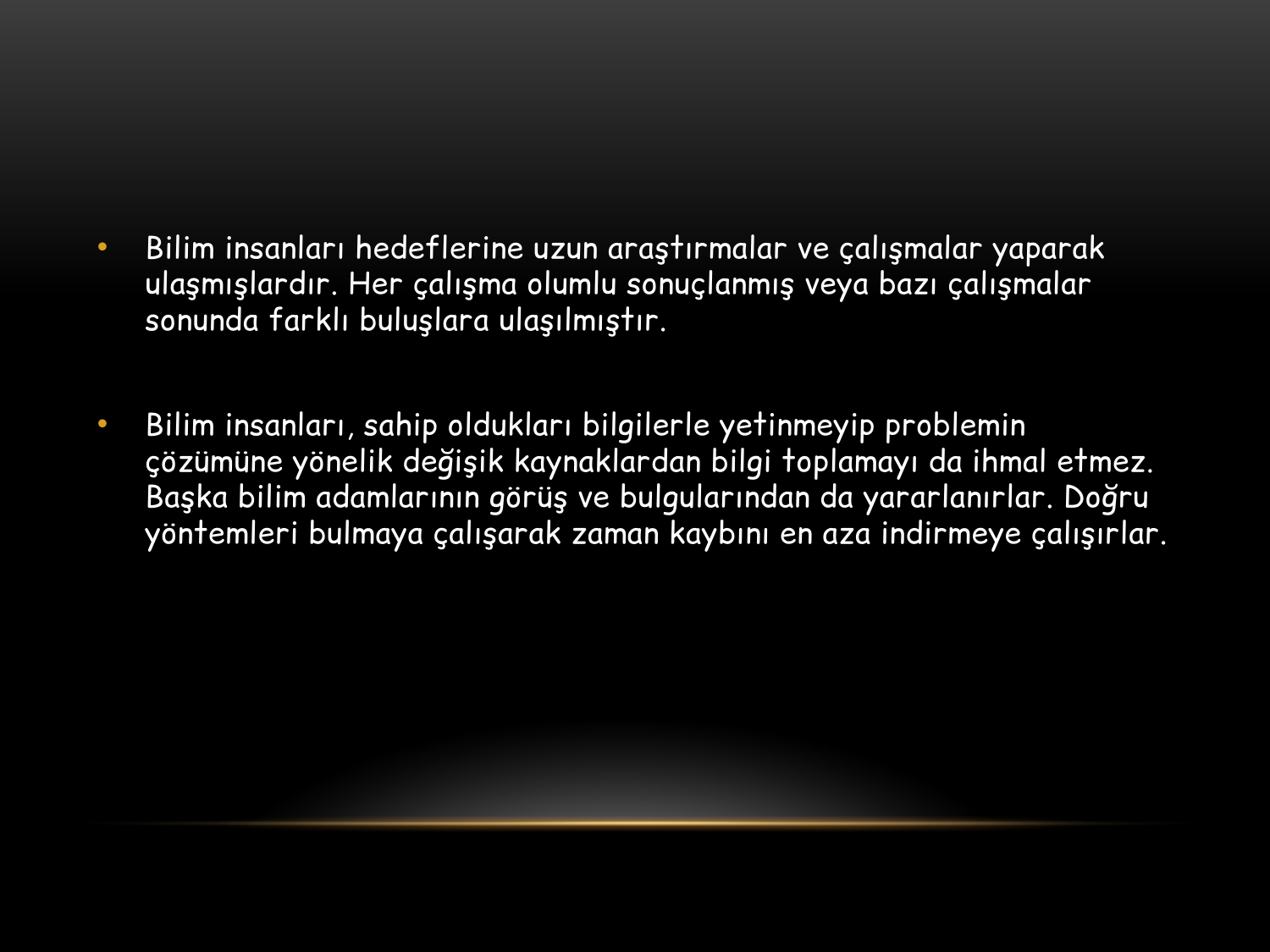

Bilim insanları hedeflerine uzun araştırmalar ve çalışmalar yaparak ulaşmışlardır. Her çalışma olumlu sonuçlanmış veya bazı çalışmalar sonunda farklı buluşlara ulaşılmıştır.

Bilim insanları, sahip oldukları bilgilerle yetinmeyip problemin çözümüne yönelik değişik kaynaklardan bilgi toplamayı da ihmal etmez. Başka bilim adamlarının görüş ve bulgularından da yararlanırlar. Doğru yöntemleri bulmaya çalışarak zaman kaybını en aza indirmeye çalışırlar.